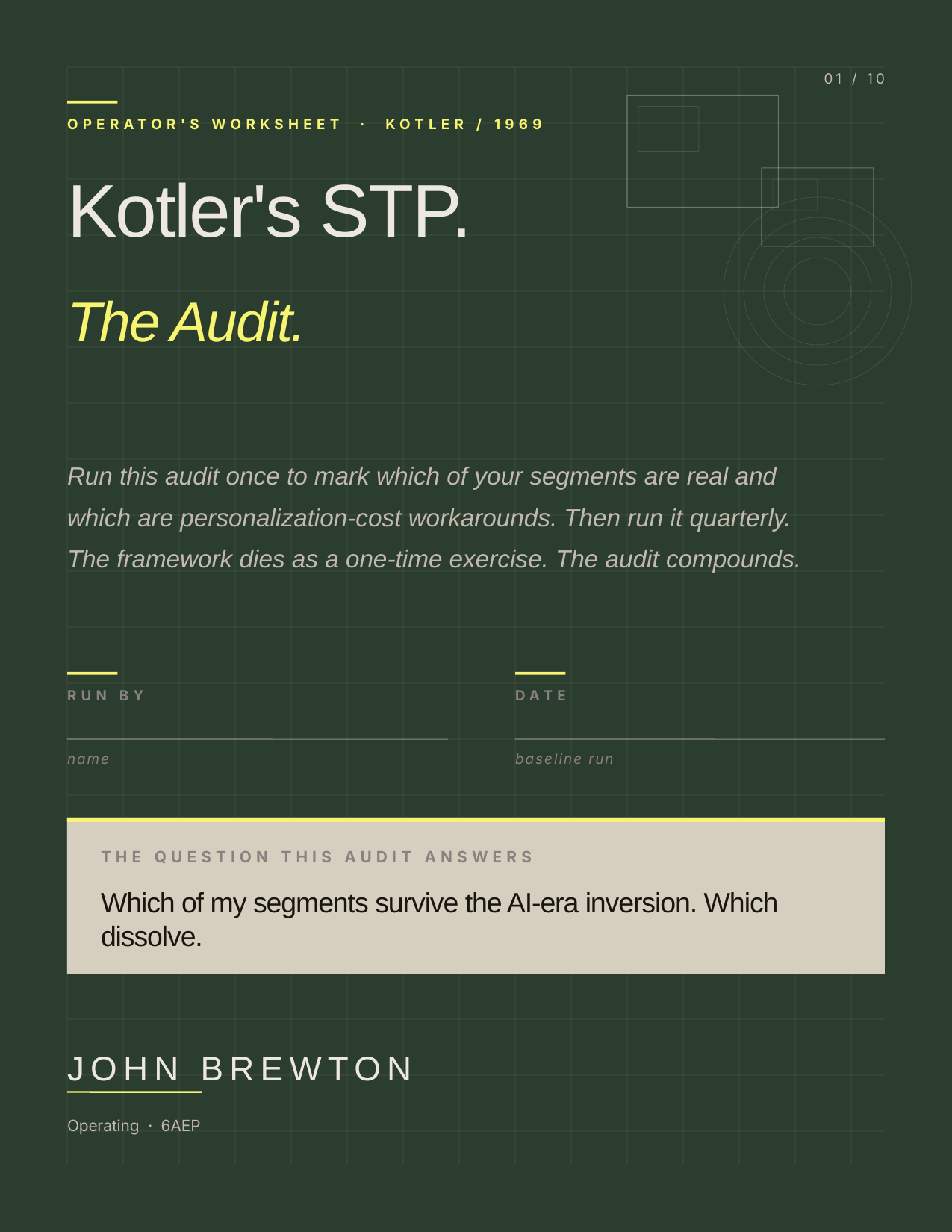

01 / 10

OPERATOR'S WORKSHEET  ·  KOTLER / 1969

Kotler's STP.

The Audit.

Run this audit once to mark which of your segments are real and which are personalization-cost workarounds. Then run it quarterly. The framework dies as a one-time exercise. The audit compounds.

RUN BY
DATE

name
baseline run

THE QUESTION THIS AUDIT ANSWERS

Which of my segments survive the AI-era inversion. Which dissolve.

JOHN BREWTON

Operating  ·  6AEP